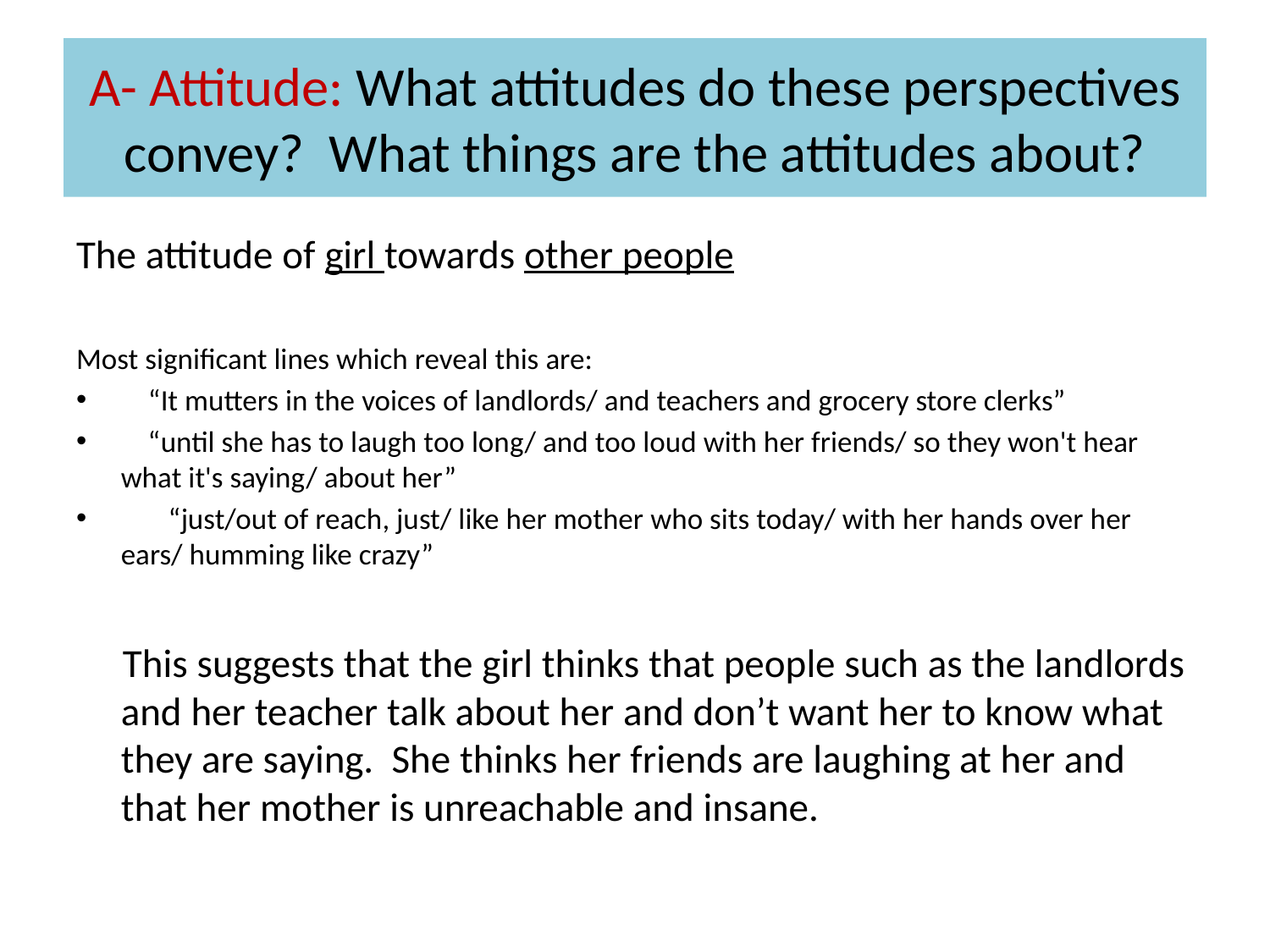

# A- Attitude: What attitudes do these perspectives convey?  What things are the attitudes about?
The attitude of girl towards other people

Most significant lines which reveal this are:
    “It mutters in the voices of landlords/ and teachers and grocery store clerks”
    “until she has to laugh too long/ and too loud with her friends/ so they won't hear what it's saying/ about her”
       “just/out of reach, just/ like her mother who sits today/ with her hands over her ears/ humming like crazy”

     This suggests that the girl thinks that people such as the landlords and her teacher talk about her and don’t want her to know what they are saying.  She thinks her friends are laughing at her and that her mother is unreachable and insane.